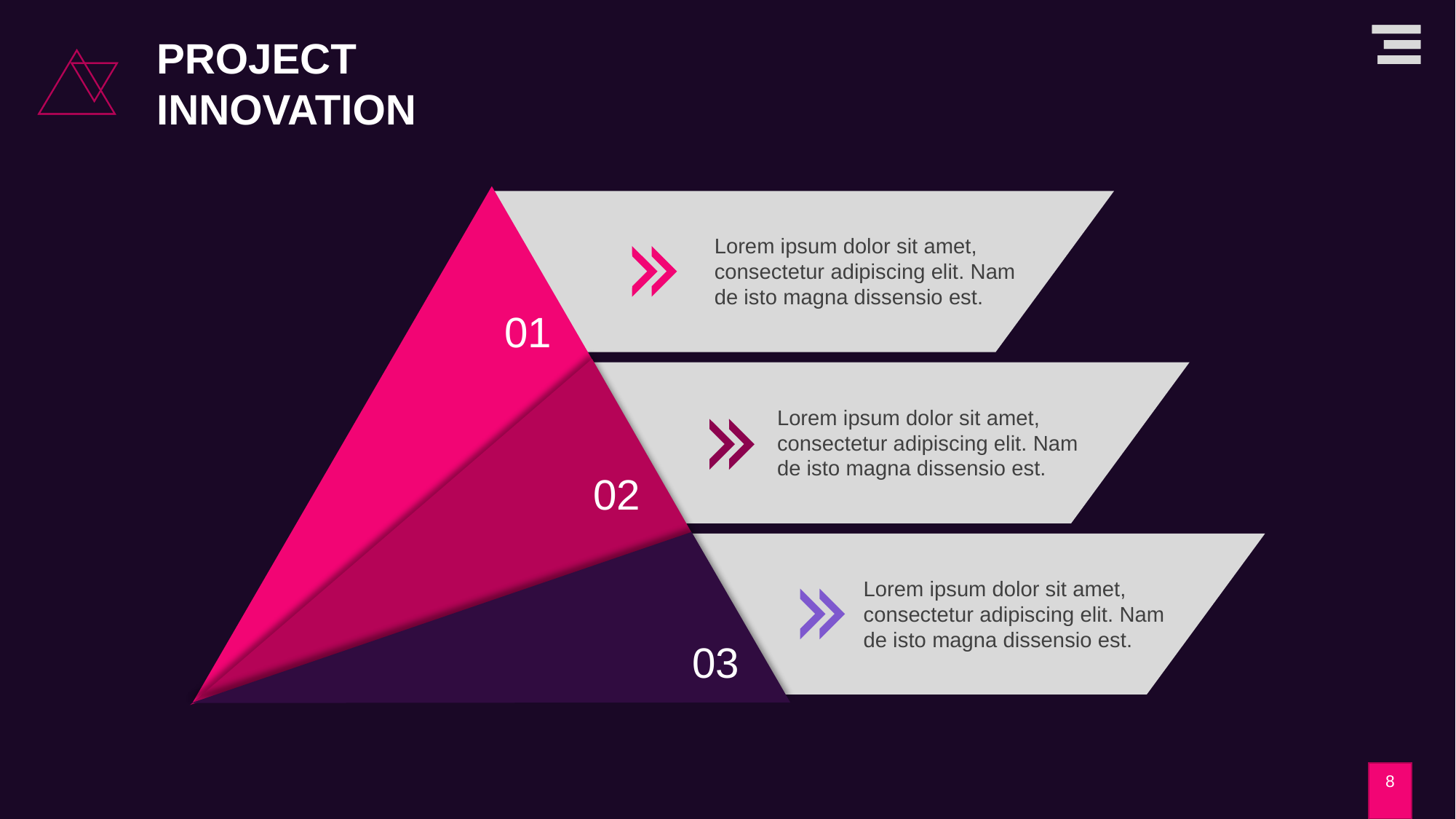

PROJECT INNOVATION

Lorem ipsum dolor sit amet, consectetur adipiscing elit. Nam de isto magna dissensio est.

01

Lorem ipsum dolor sit amet, consectetur adipiscing elit. Nam de isto magna dissensio est.

02

Lorem ipsum dolor sit amet, consectetur adipiscing elit. Nam de isto magna dissensio est.

03

8